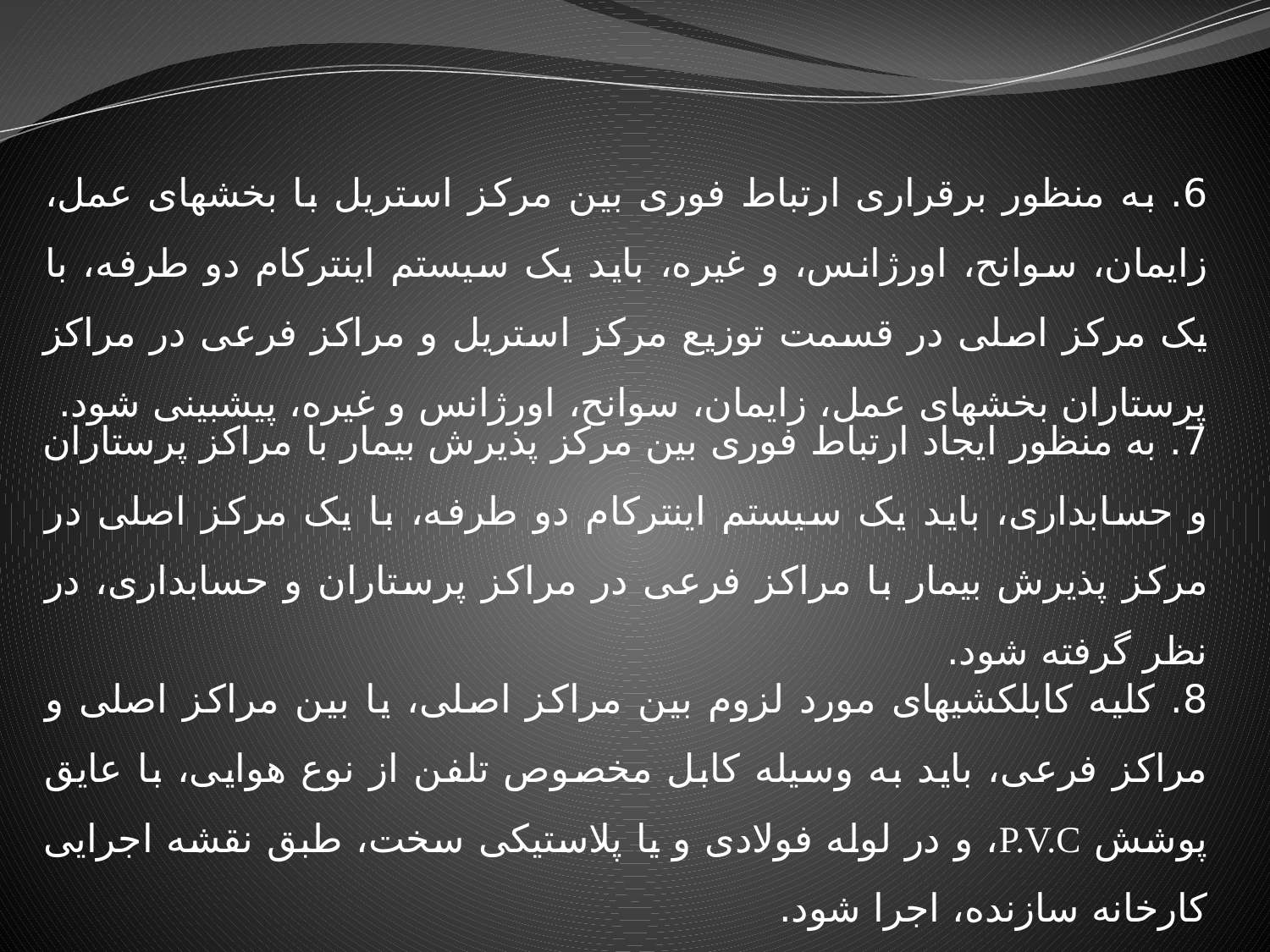

6. به منظور برقراری ارتباط فوری بین مرکز استریل با بخشهای عمل، زایمان، سوانح، اورژانس، و غیره، باید یک سیستم اینترکام دو طرفه، با یک مرکز اصلی در قسمت توزیع مرکز استریل و مراکز فرعی در مراکز پرستاران بخشهای عمل، زایمان، سوانح، اورژانس و غیره، پیش‏بینی شود.
7. به منظور ایجاد ارتباط فوری بین مرکز پذیرش بیمار با مراکز پرستاران و حسابداری، باید یک سیستم اینترکام دو طرفه، با یک مرکز اصلی در مرکز پذیرش بیمار با مراکز فرعی در مراکز پرستاران و حسابداری، در نظر گرفته شود.
8. کلیه کابل‏کشیهای مورد لزوم بین مراکز اصلی، یا بین مراکز اصلی و مراکز فرعی، باید به وسیله کابل مخصوص تلفن از نوع هوایی، با عایق پوشش P.V.C، و در لوله فولادی و یا پلاستیکی سخت، طبق نقشه اجرایی کارخانه سازنده، اجرا شود.